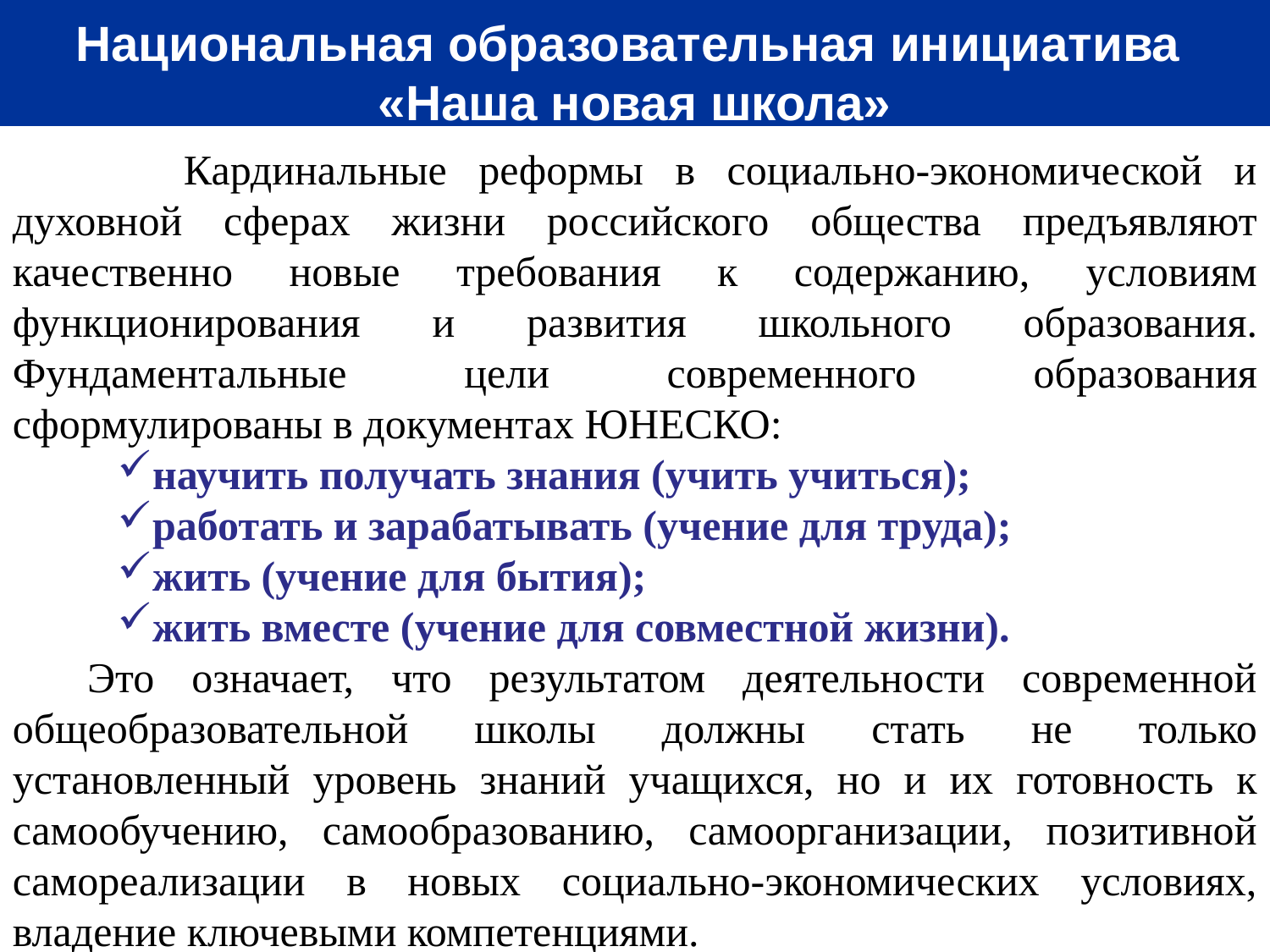

Национальная образовательная инициатива
«Наша новая школа»
   Кардинальные реформы в социально-экономической и духовной сферах жизни российского общества предъявляют качественно новые требования к содержанию, условиям функционирования и развития школьного образования. Фундаментальные цели современного образования сформулированы в документах ЮНЕСКО:
научить получать знания (учить учиться);
работать и зарабатывать (учение для труда);
жить (учение для бытия);
жить вместе (учение для совместной жизни).
Это означает, что результатом деятельности современной общеобразовательной школы должны стать не только установленный уровень знаний учащихся, но и их готовность к самообучению, самообразованию, самоорганизации, позитивной самореализации в новых социально-экономических условиях, владение ключевыми компетенциями.